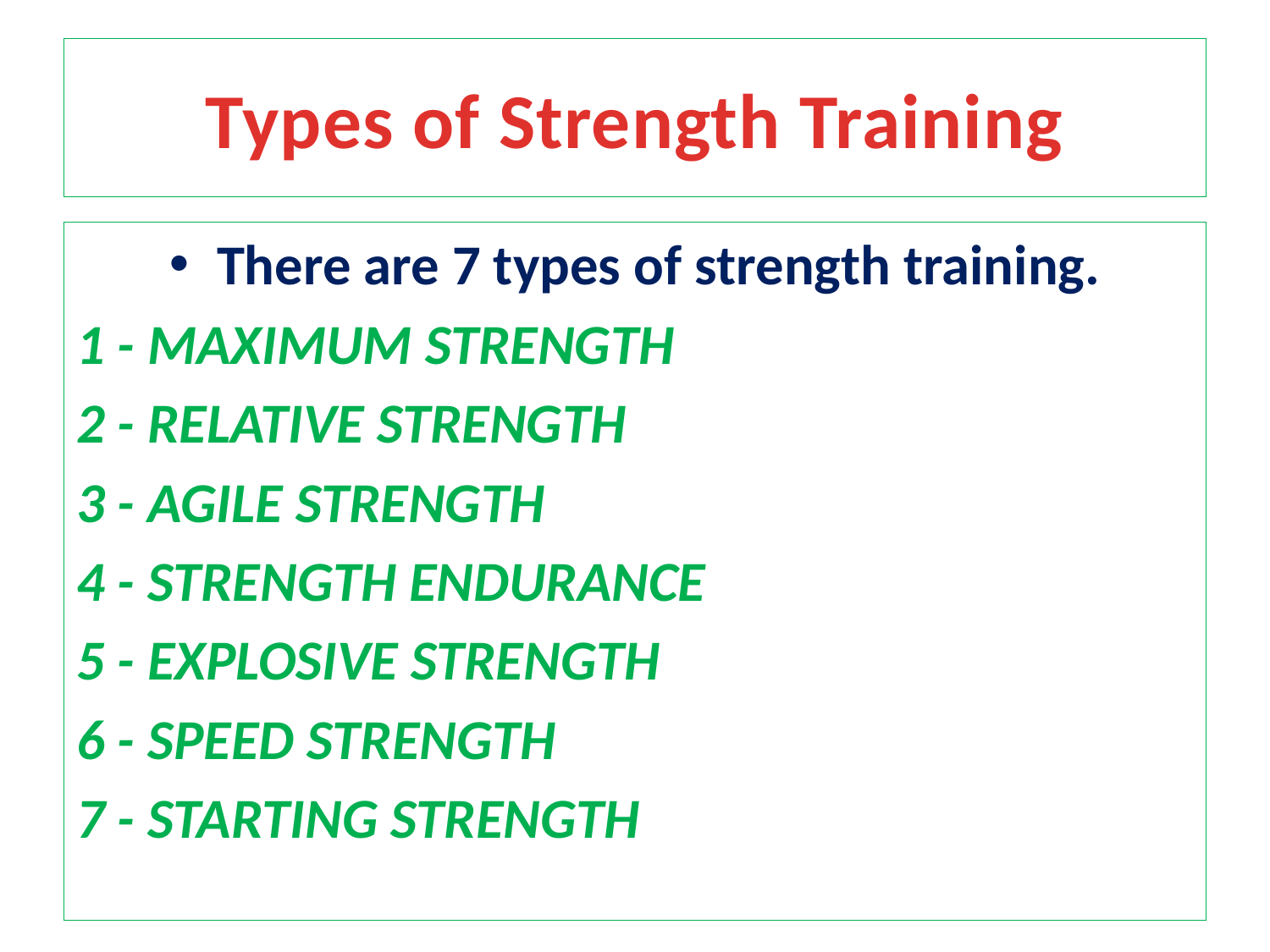

# Types of Strength Training
There are 7 types of strength training.
1 - MAXIMUM STRENGTH
2 - RELATIVE STRENGTH
3 - AGILE STRENGTH
4 - STRENGTH ENDURANCE
5 - EXPLOSIVE STRENGTH
6 - SPEED STRENGTH
7 - STARTING STRENGTH